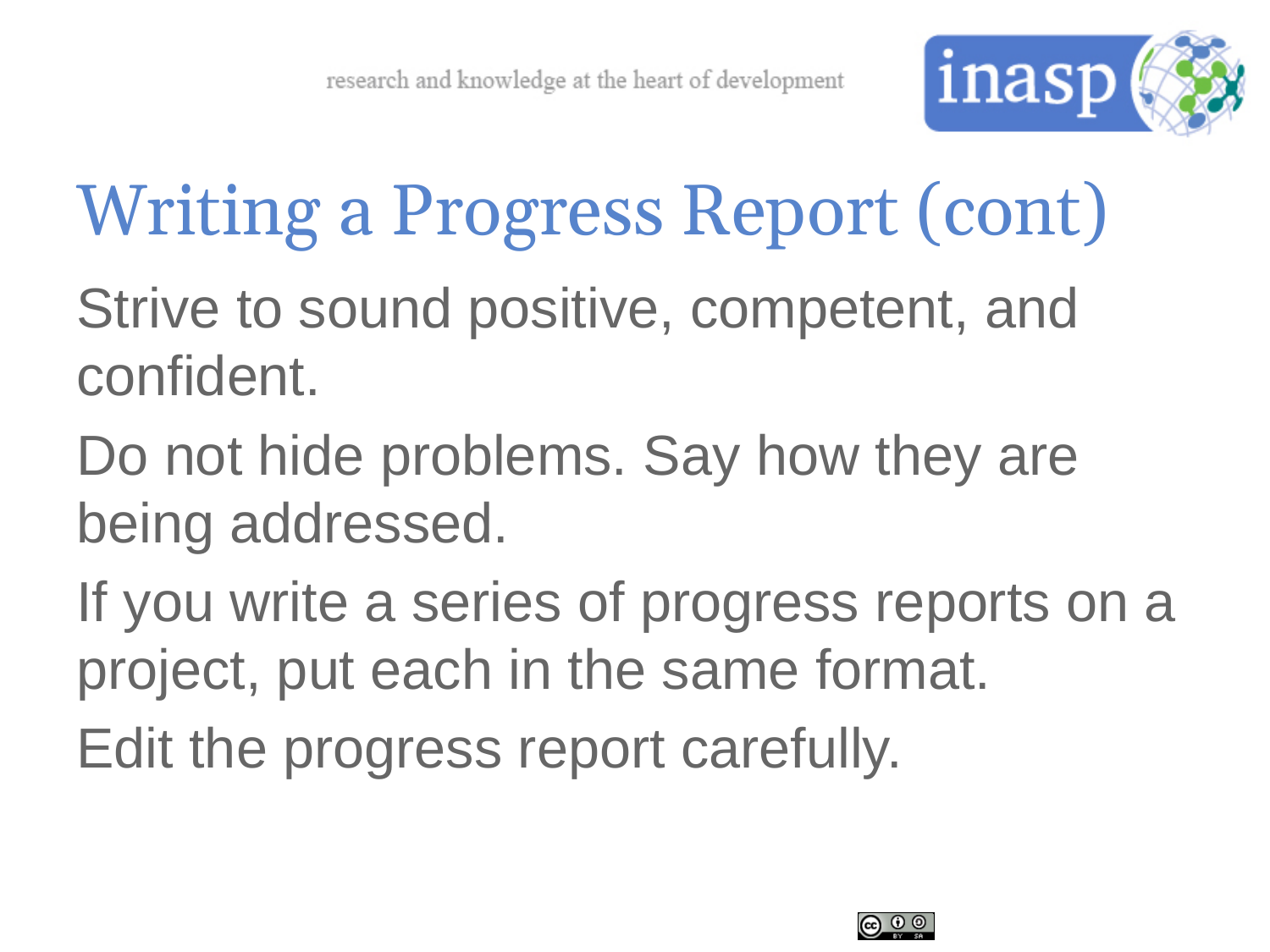

# Writing a Progress Report (cont)
Strive to sound positive, competent, and confident.
Do not hide problems. Say how they are being addressed.
If you write a series of progress reports on a project, put each in the same format.
Edit the progress report carefully.